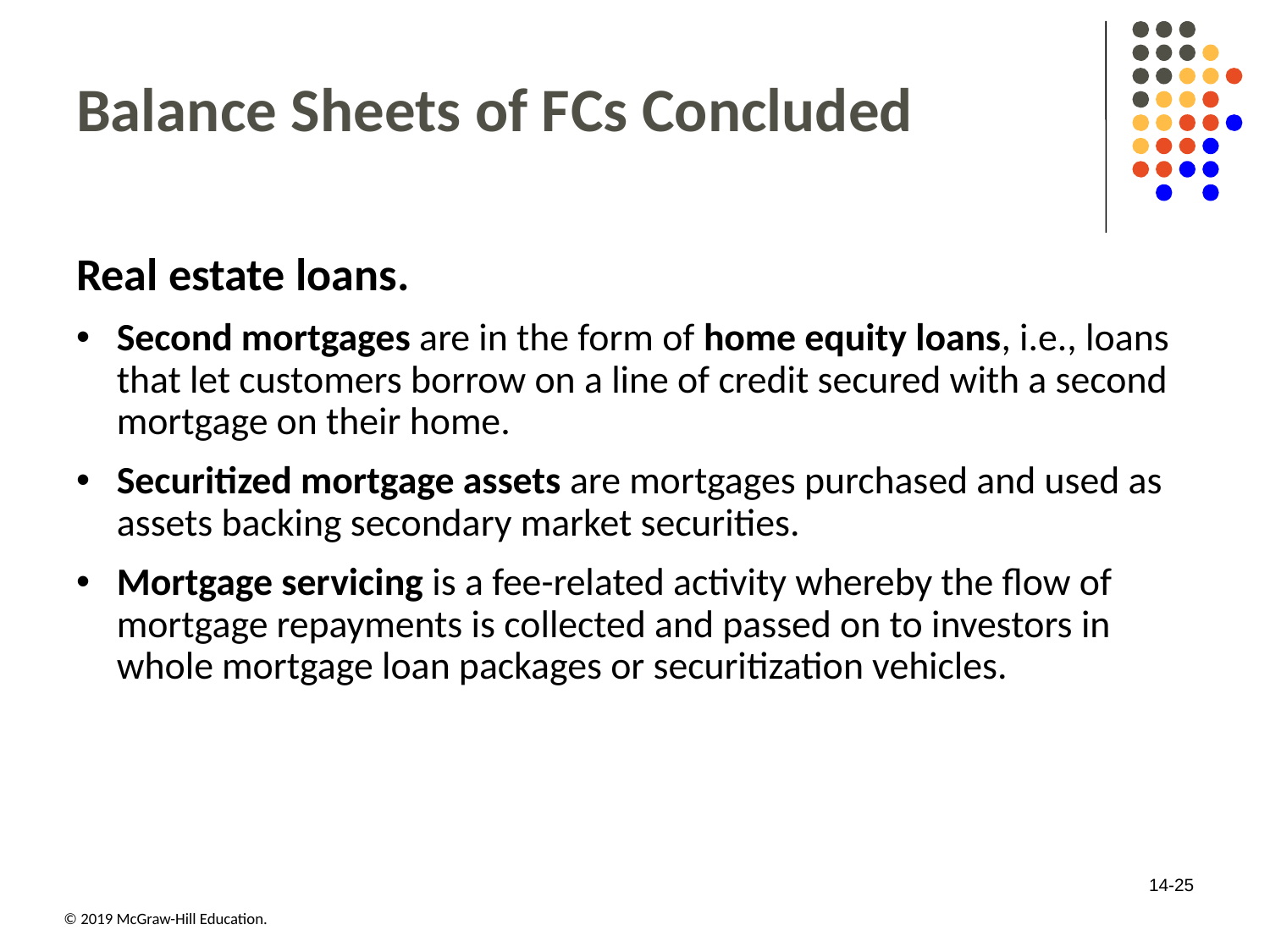

# Balance Sheets of F Cs Concluded
Real estate loans.
Second mortgages are in the form of home equity loans, i.e., loans that let customers borrow on a line of credit secured with a second mortgage on their home.
Securitized mortgage assets are mortgages purchased and used as assets backing secondary market securities.
Mortgage servicing is a fee-related activity whereby the flow of mortgage repayments is collected and passed on to investors in whole mortgage loan packages or securitization vehicles.
14-25